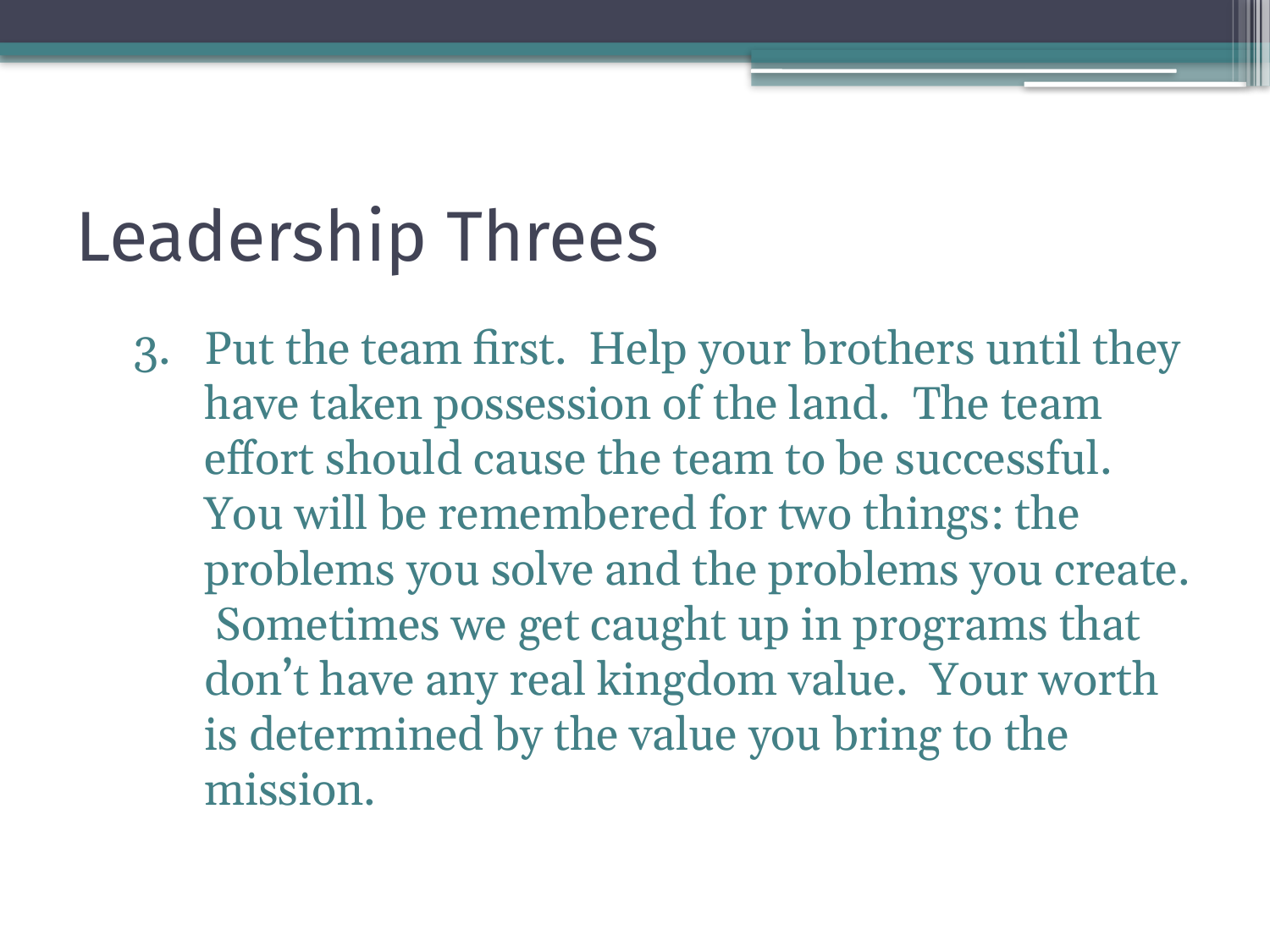

# Leadership Threes
Put the team first.  Help your brothers until they have taken possession of the land.  The team effort should cause the team to be successful.  You will be remembered for two things: the problems you solve and the problems you create.  Sometimes we get caught up in programs that don’t have any real kingdom value.  Your worth is determined by the value you bring to the mission.